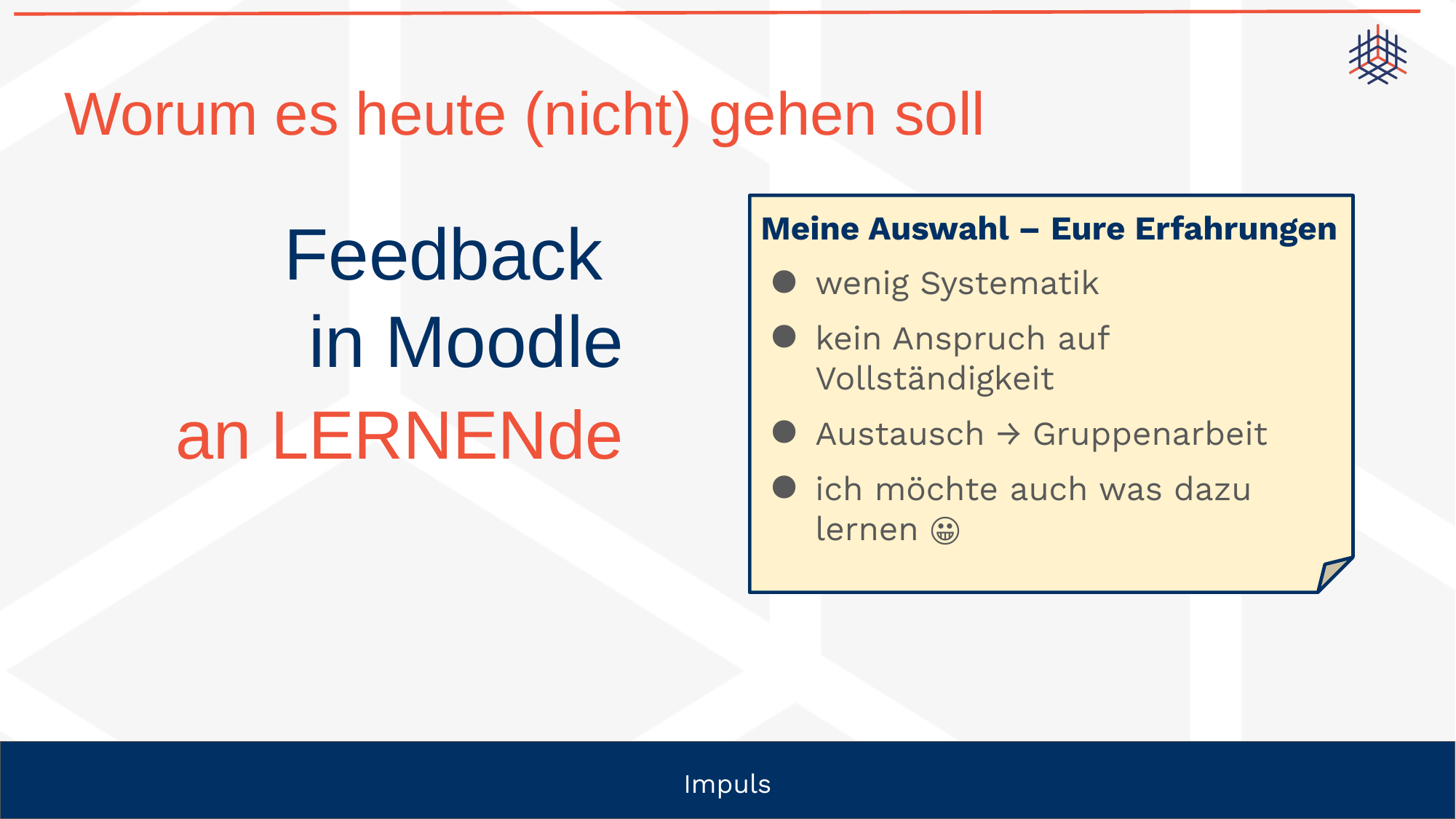

# Worum es heute (nicht) gehen soll
Feedback
in Moodle
Meine Auswahl – Eure Erfahrungen
wenig Systematik
kein Anspruch auf Vollständigkeit
Austausch → Gruppenarbeit
ich möchte auch was dazu lernen 😀
an LERNENde
Impuls